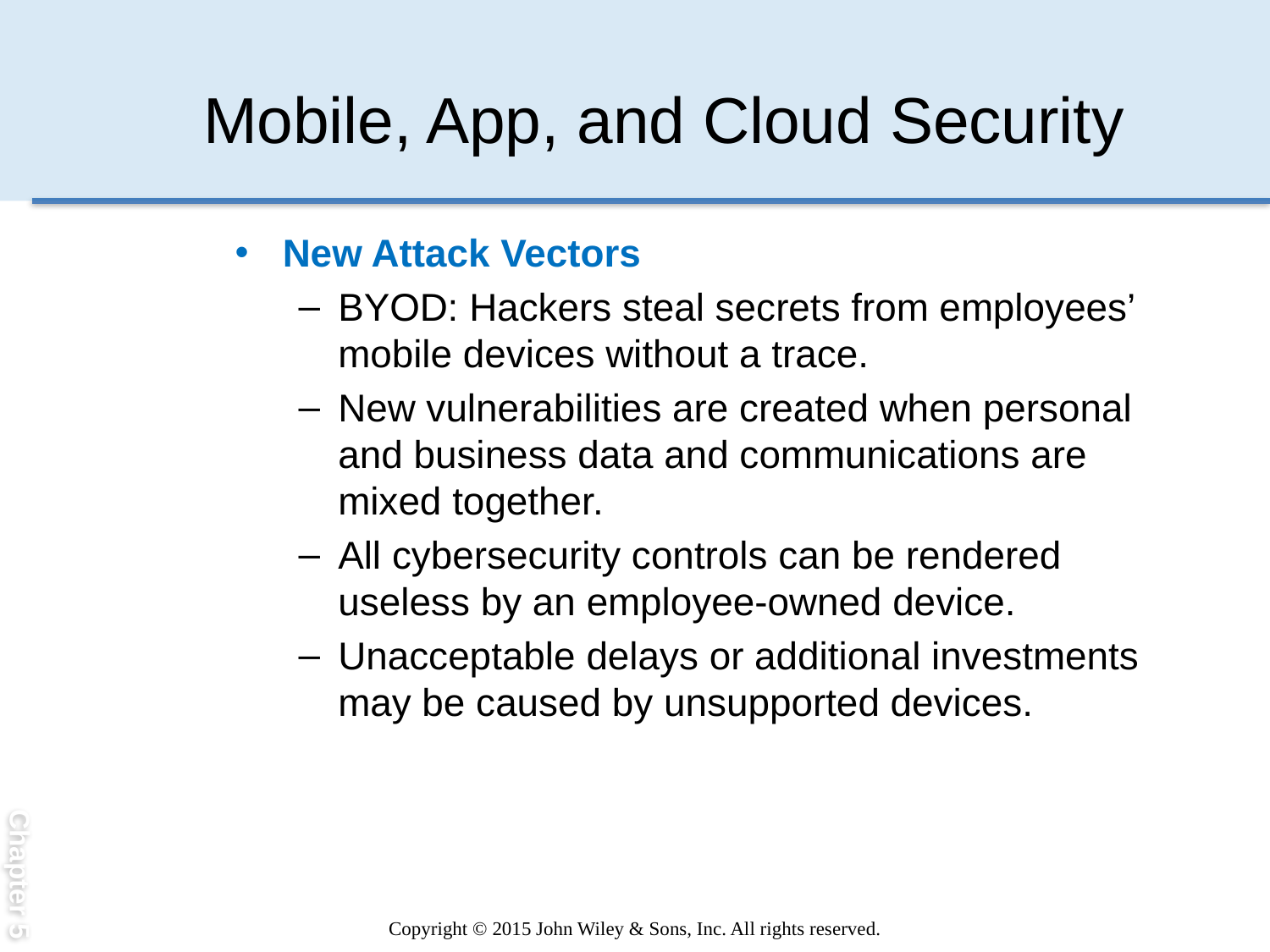

Chapter 5
# Mobile, App, and Cloud Security
New Attack Vectors
BYOD: Hackers steal secrets from employees’ mobile devices without a trace.
New vulnerabilities are created when personal and business data and communications are mixed together.
All cybersecurity controls can be rendered useless by an employee-owned device.
Unacceptable delays or additional investments may be caused by unsupported devices.